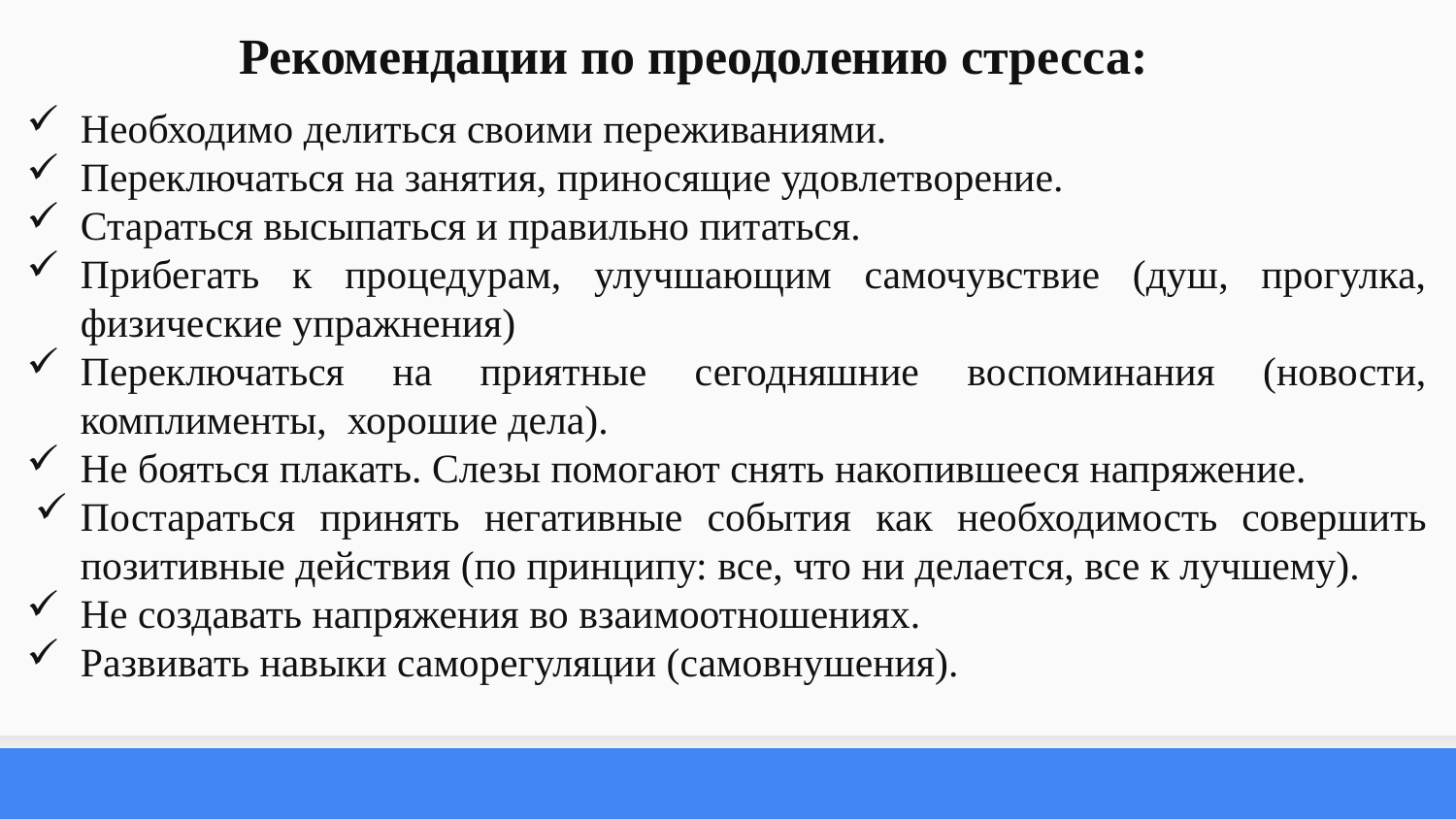

Рекомендации по преодолению стресса:
Необходимо делиться своими переживаниями.
Переключаться на занятия, приносящие удовлетворение.
Стараться высыпаться и правильно питаться.
Прибегать к процедурам, улучшающим самочувствие (душ, прогулка, физические упражнения)
Переключаться на приятные сегодняшние воспоминания (новости, комплименты,  хорошие дела).
Не бояться плакать. Слезы помогают снять накопившееся напряжение.
Постараться принять негативные события как необходимость совершить позитивные действия (по принципу: все, что ни делается, все к лучшему).
Не создавать напряжения во взаимоотношениях.
Развивать навыки саморегуляции (самовнушения).